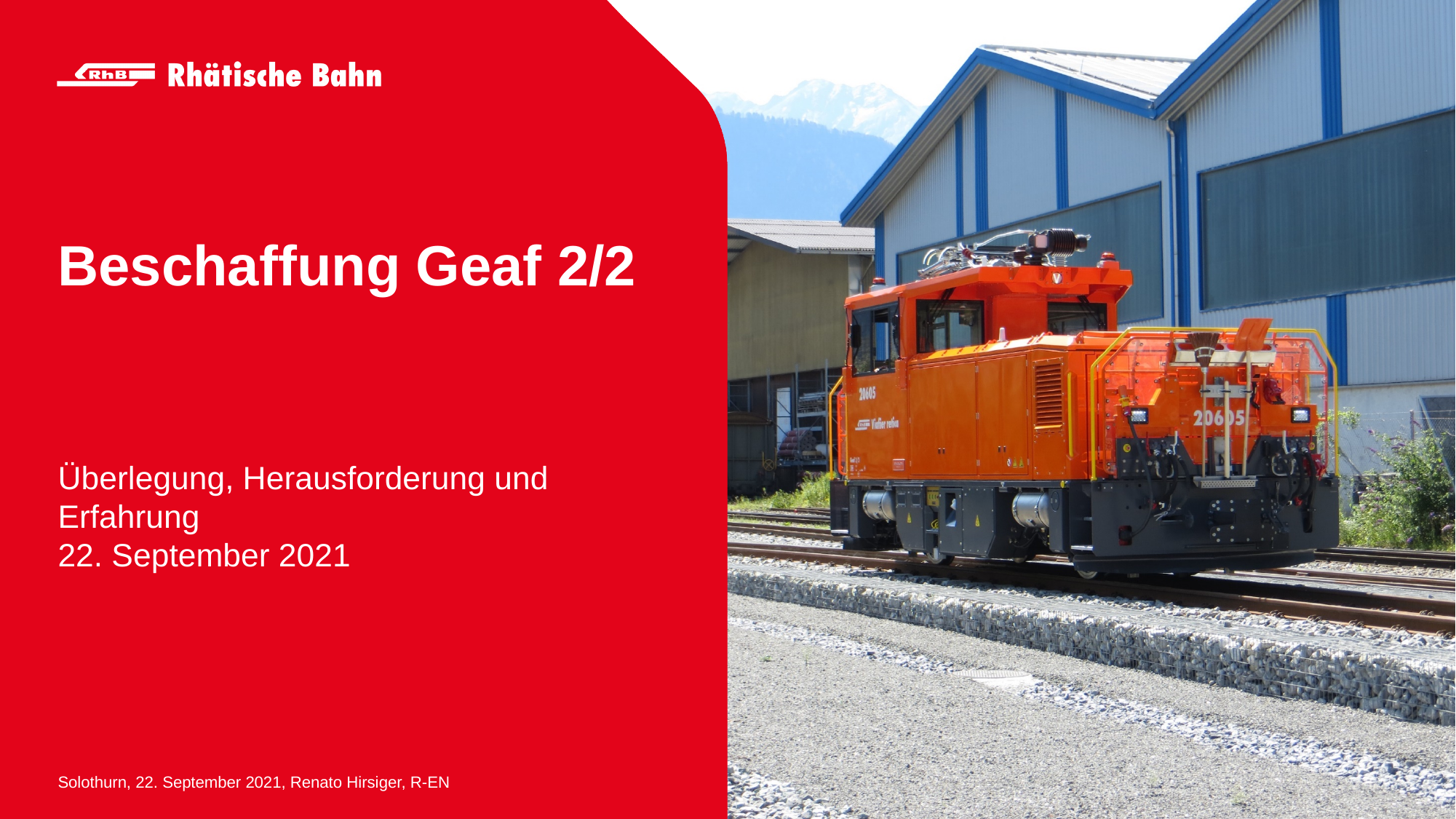

Beschaffung Geaf 2/2
Überlegung, Herausforderung und
Erfahrung
22. September 2021
Solothurn, 22. September 2021, Renato Hirsiger, R-EN